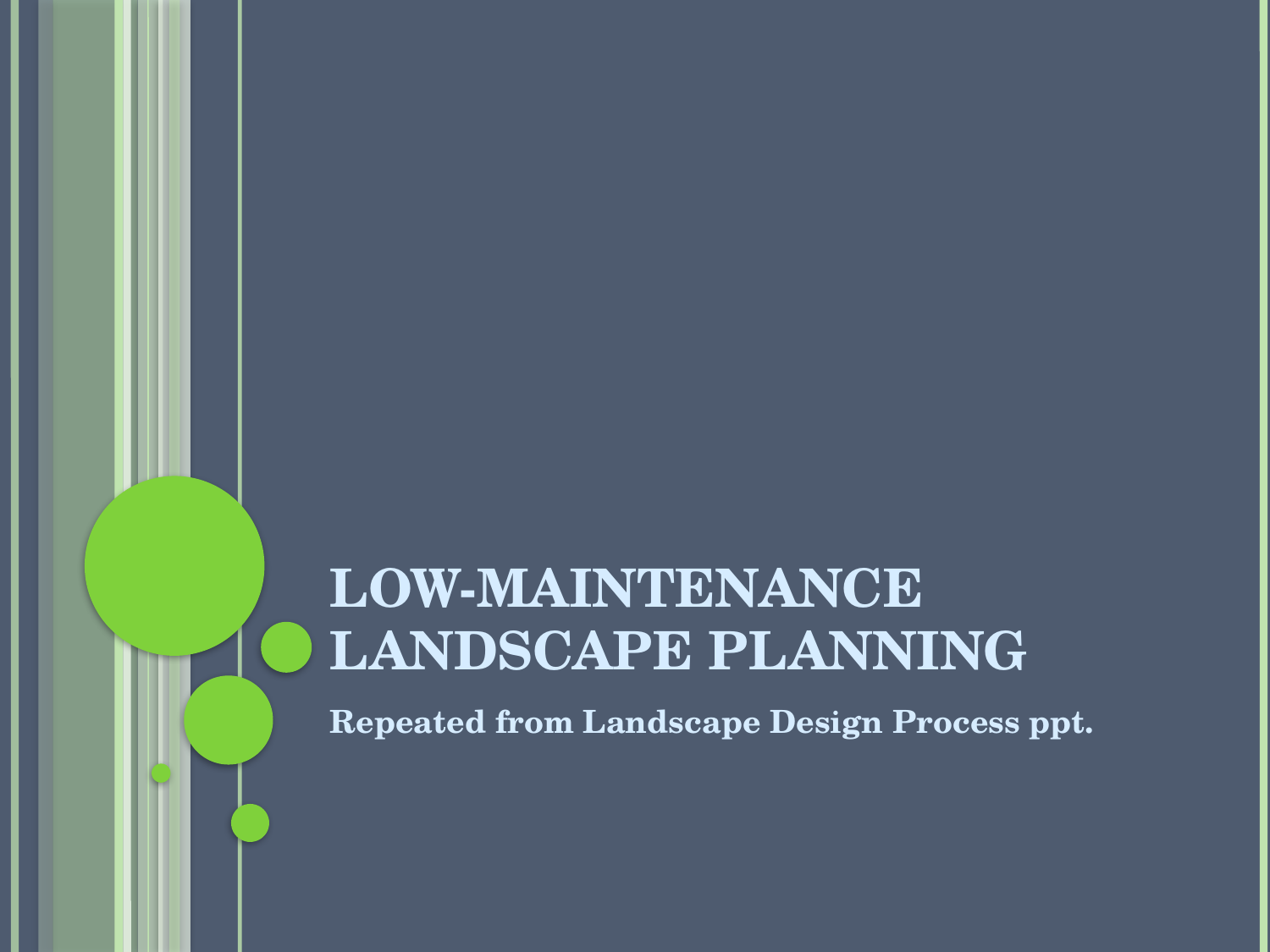

# Low-Maintenance Landscape Planning
Repeated from Landscape Design Process ppt.